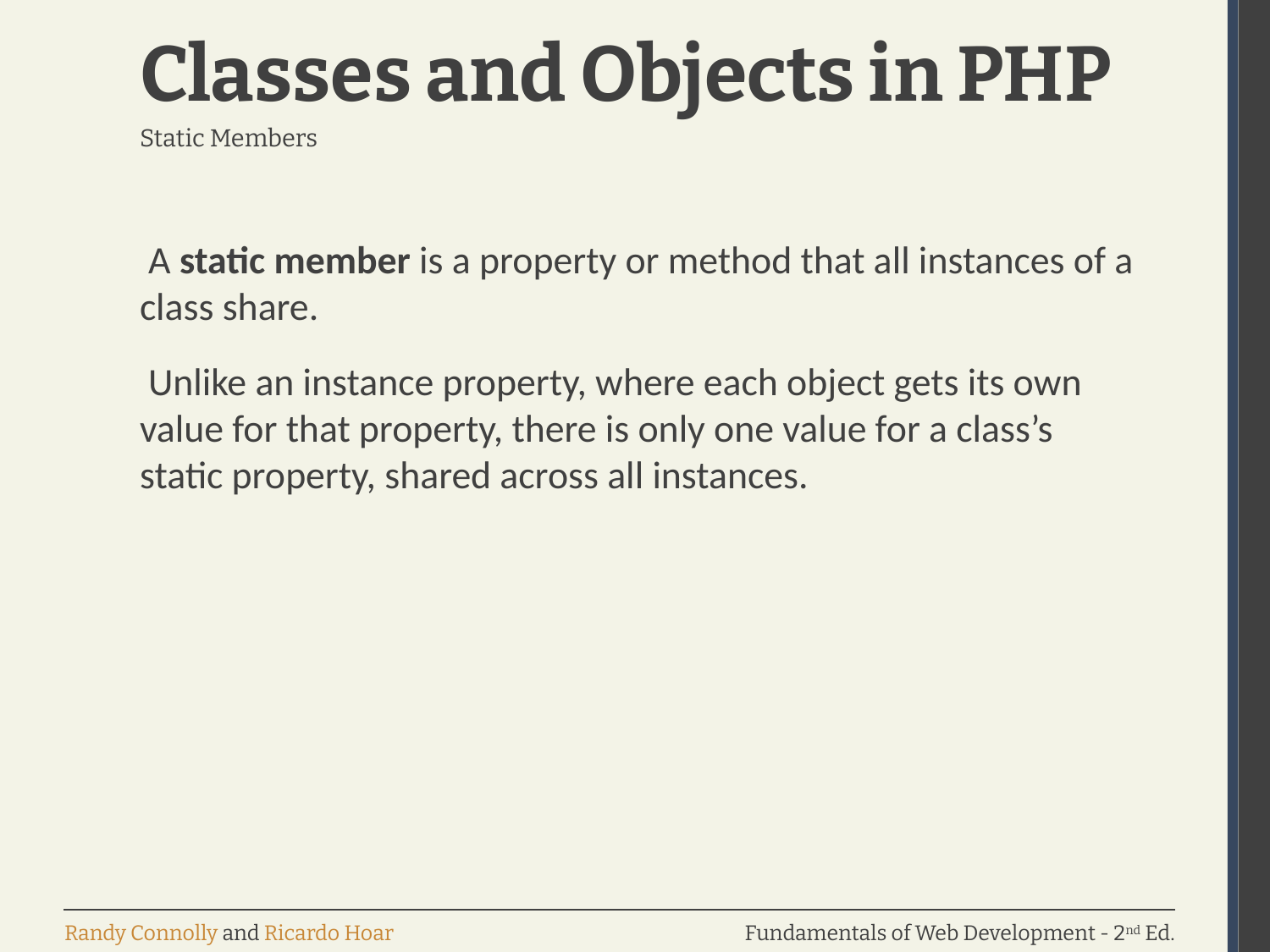

# Classes and Objects in PHP
Static Members
 A static member is a property or method that all instances of a class share.
 Unlike an instance property, where each object gets its own value for that property, there is only one value for a class’s static property, shared across all instances.